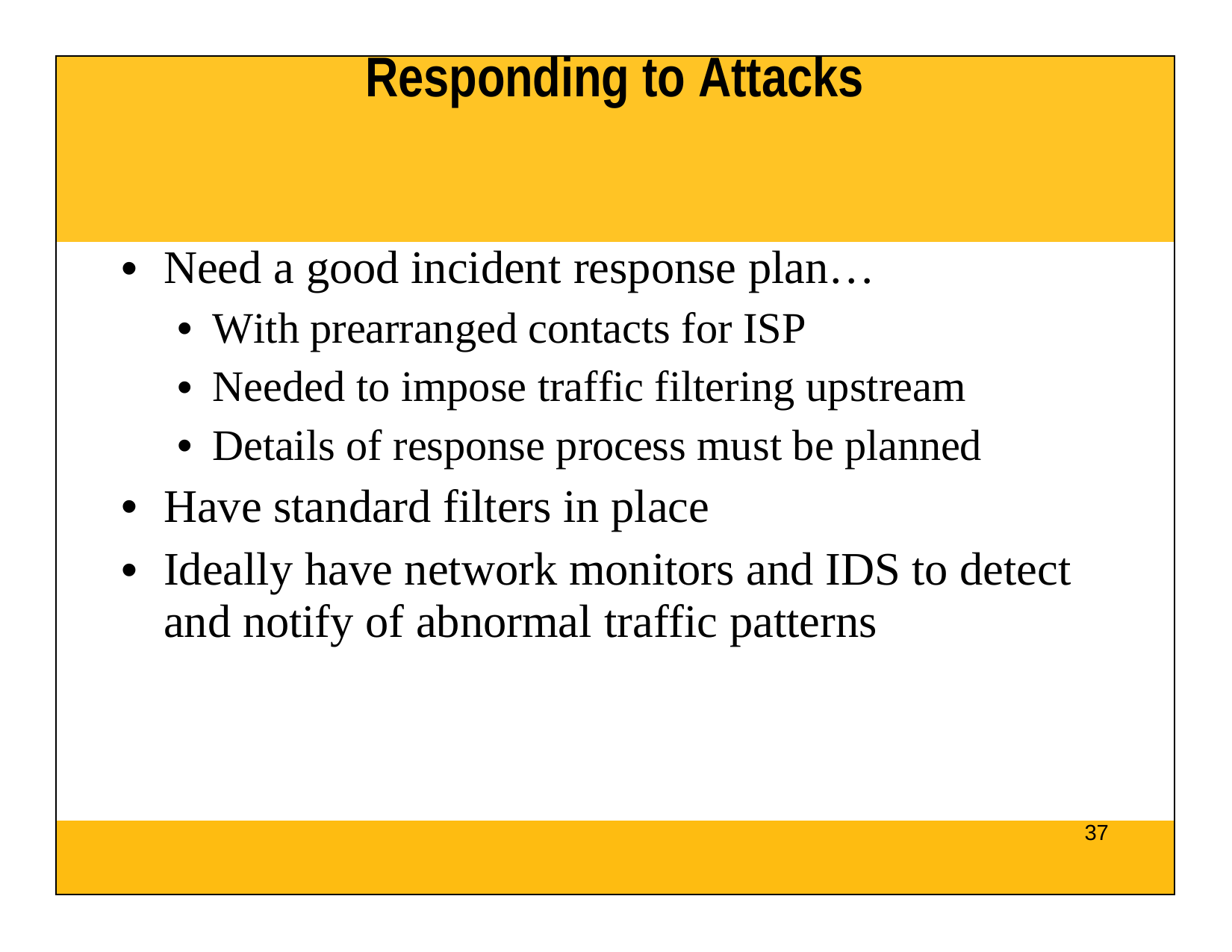

| Responding to Attacks |
| --- |
| Need a good incident response plan… With prearranged contacts for ISP Needed to impose traffic filtering upstream Details of response process must be planned Have standard filters in place Ideally have network monitors and IDS to detect and notify of abnormal traffic patterns |
| 37 |